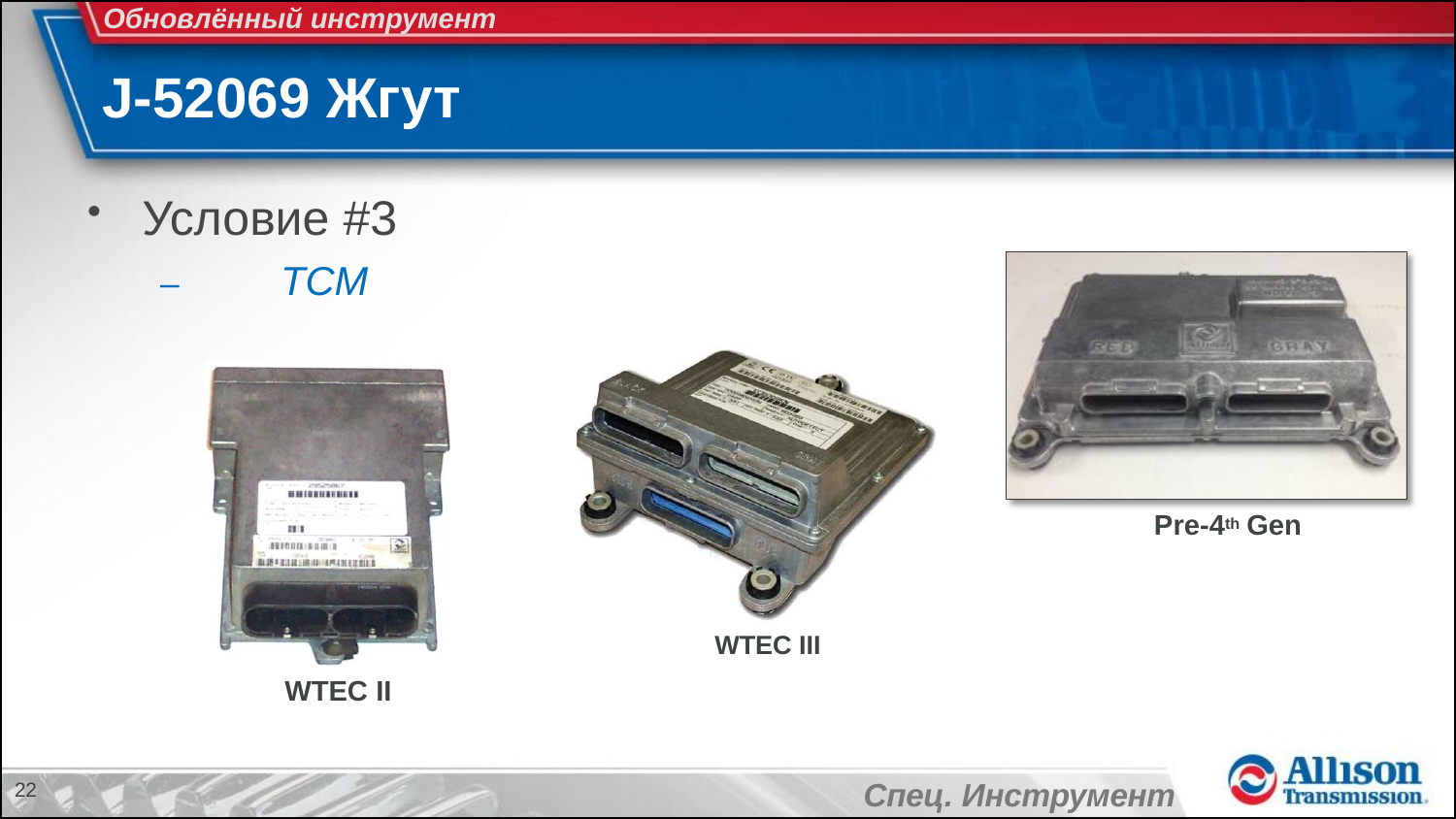

Обновлённый инструмент
# J-52069 Жгут
Условие #3
–	TCM

Pre-4th Gen
WTEC III
WTEC II

22
Спец. Инструмент